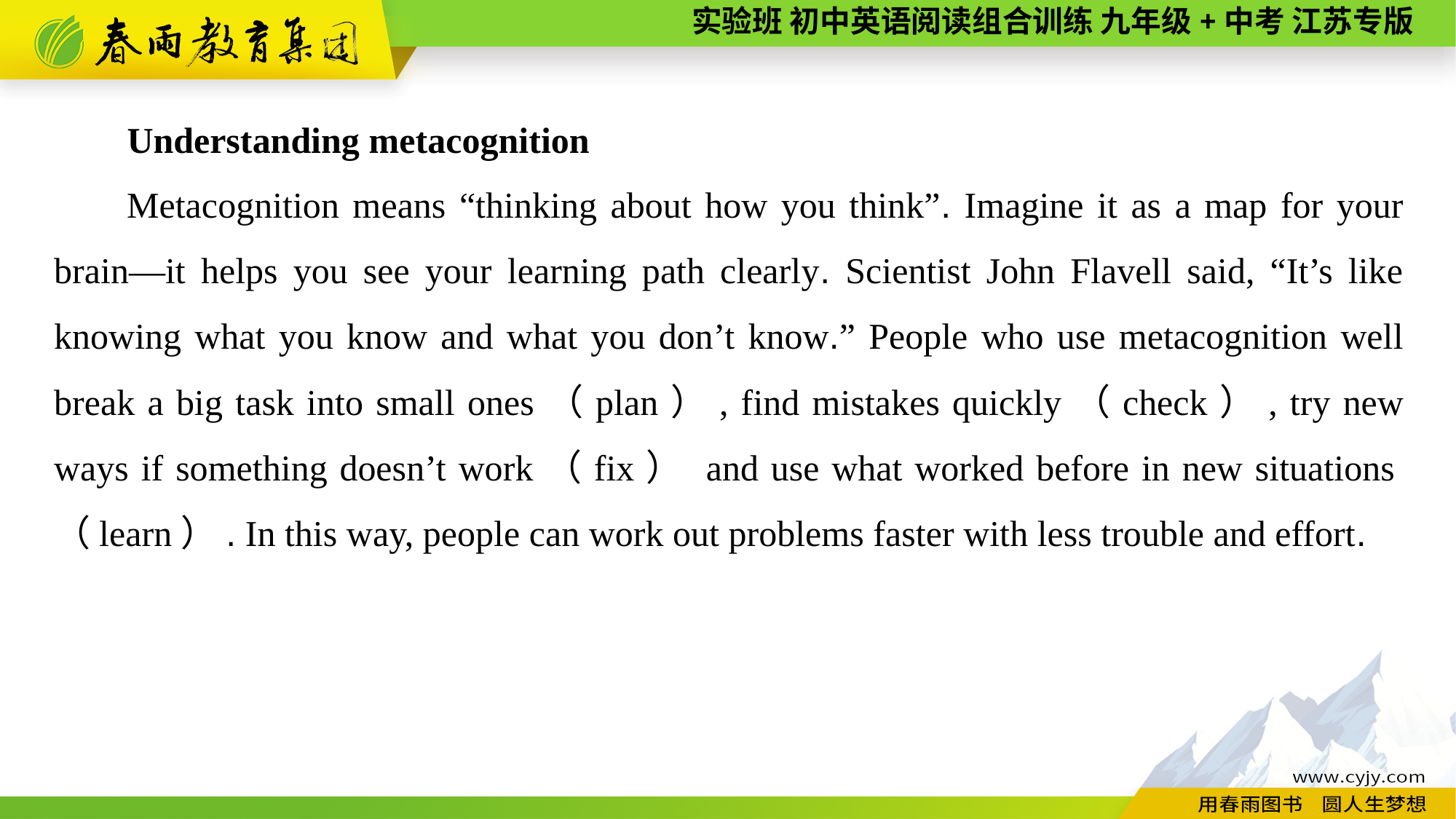

Understanding metacognition
Metacognition means “thinking about how you think”. Imagine it as a map for your brain—it helps you see your learning path clearly. Scientist John Flavell said, “It’s like knowing what you know and what you don’t know.” People who use metacognition well break a big task into small ones（plan）, find mistakes quickly（check）, try new ways if something doesn’t work（fix） and use what worked before in new situations（learn）. In this way, people can work out problems faster with less trouble and effort.